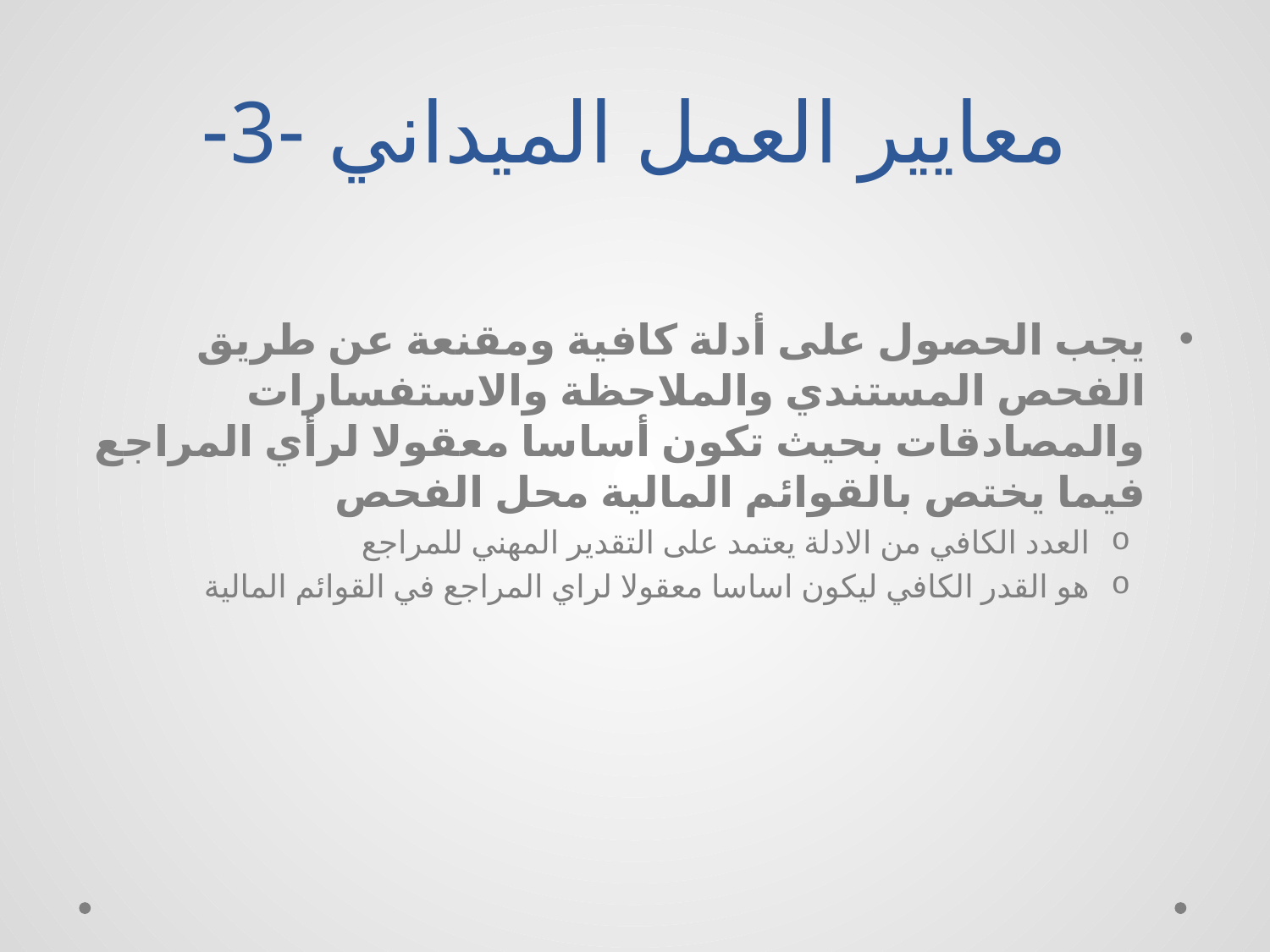

# معايير العمل الميداني -3-
يجب الحصول على أدلة كافية ومقنعة عن طريق الفحص المستندي والملاحظة والاستفسارات والمصادقات بحيث تكون أساسا معقولا لرأي المراجع فيما يختص بالقوائم المالية محل الفحص
العدد الكافي من الادلة يعتمد على التقدير المهني للمراجع
هو القدر الكافي ليكون اساسا معقولا لراي المراجع في القوائم المالية